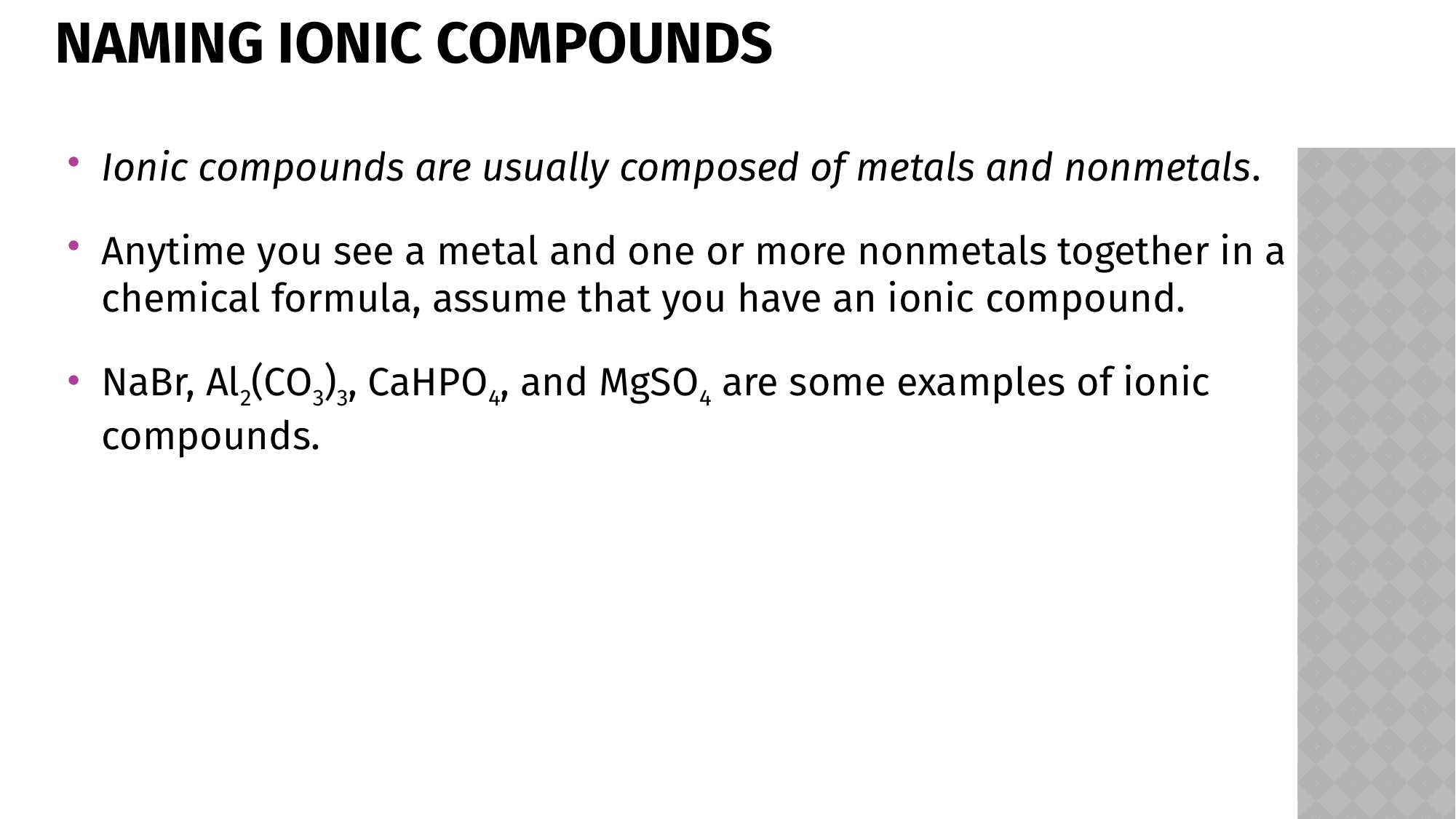

# Naming Ionic Compounds
Ionic compounds are usually composed of metals and nonmetals.

Anytime you see a metal and one or more nonmetals together in a chemical formula, assume that you have an ionic compound.

NaBr, Al2(CO3)3, CaHPO4, and MgSO4 are some examples of ionic compounds.